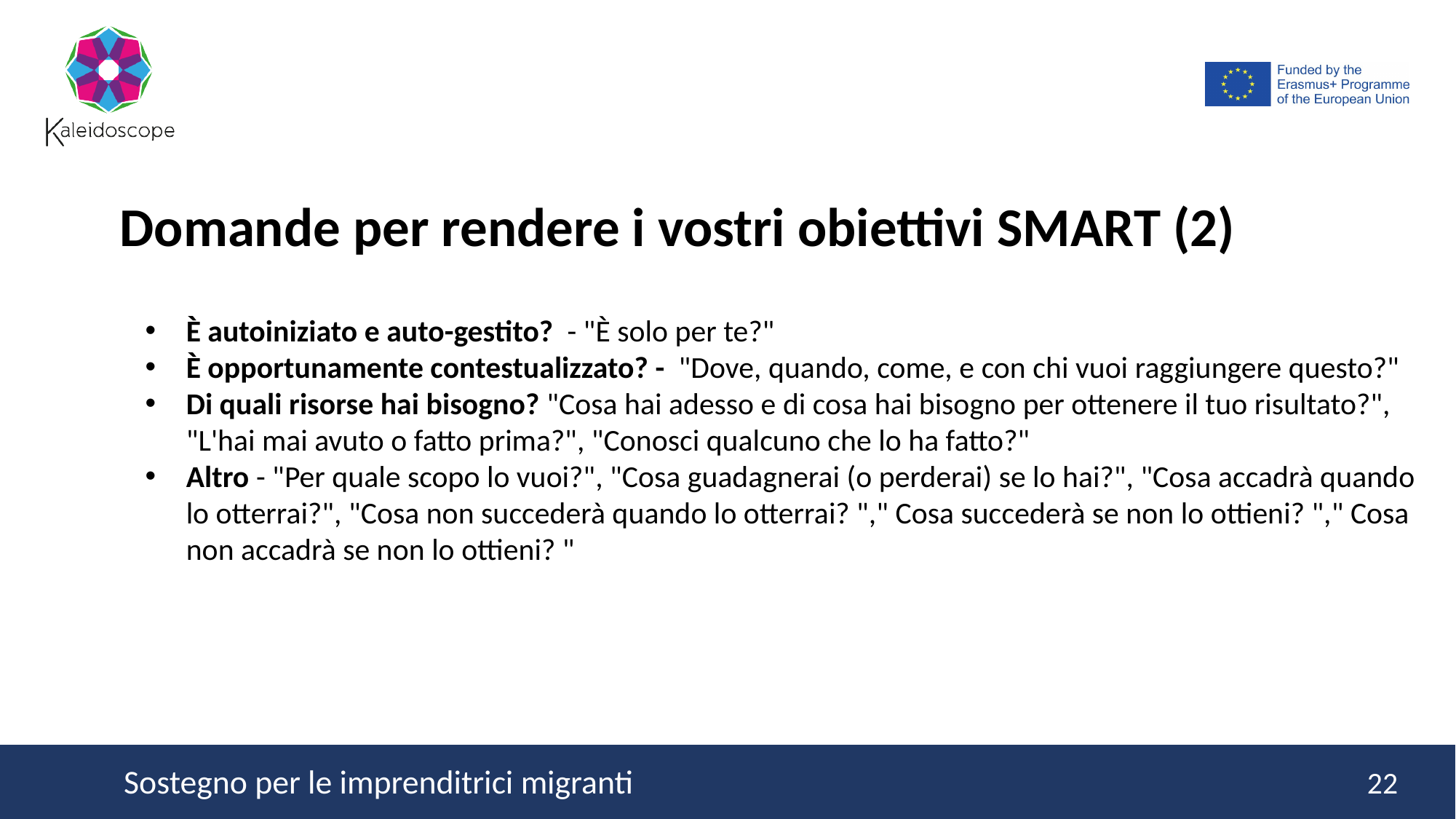

Domande per rendere i vostri obiettivi SMART (2)
È autoiniziato e auto-gestito?  - "È solo per te?"
È opportunamente contestualizzato? -  "Dove, quando, come, e con chi vuoi raggiungere questo?"
Di quali risorse hai bisogno? "Cosa hai adesso e di cosa hai bisogno per ottenere il tuo risultato?", "L'hai mai avuto o fatto prima?", "Conosci qualcuno che lo ha fatto?"
Altro - "Per quale scopo lo vuoi?", "Cosa guadagnerai (o perderai) se lo hai?", "Cosa accadrà quando lo otterrai?", "Cosa non succederà quando lo otterrai? "," Cosa succederà se non lo ottieni? "," Cosa non accadrà se non lo ottieni? "

22